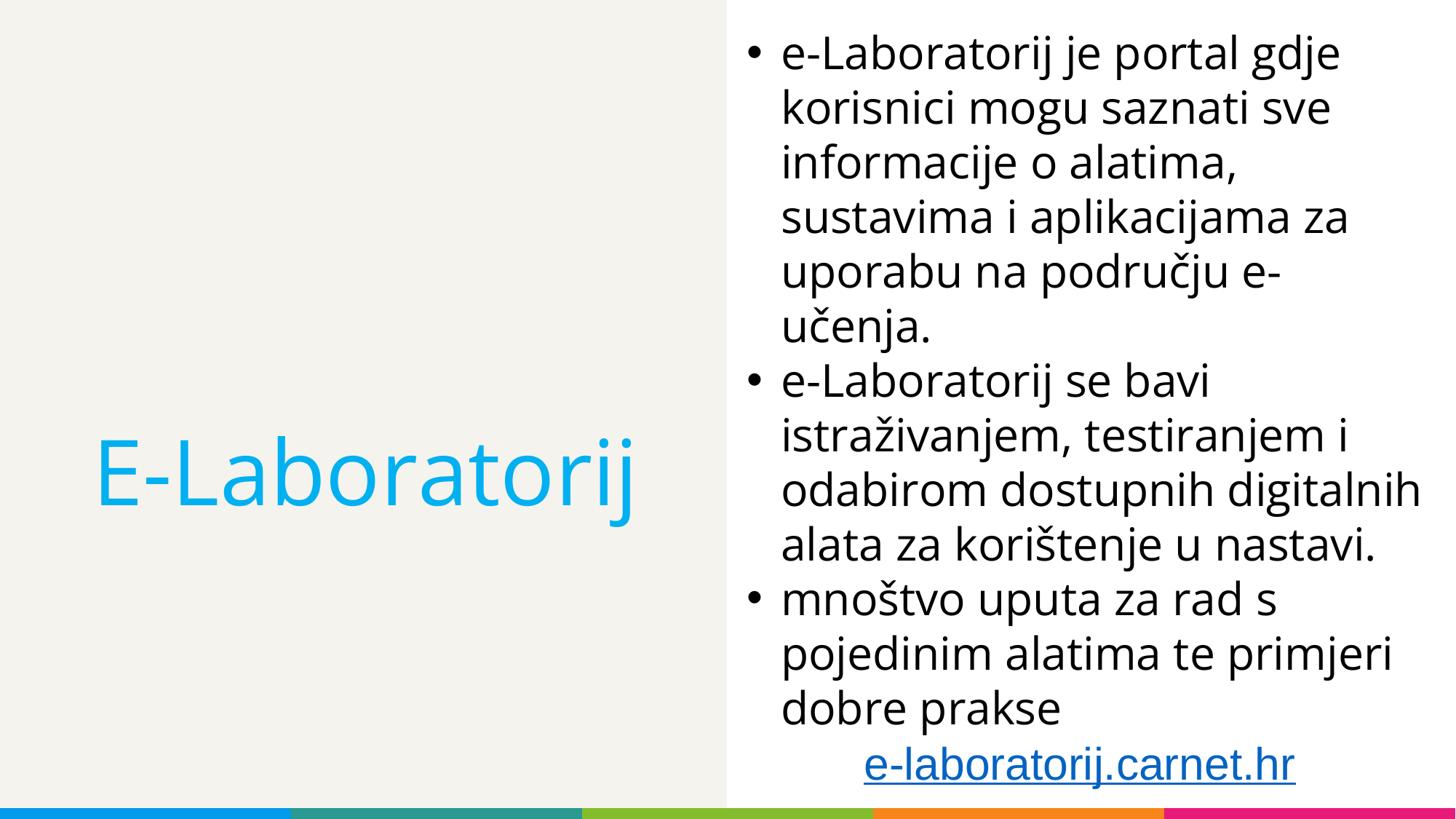

e-Laboratorij je portal gdje korisnici mogu saznati sve informacije o alatima, sustavima i aplikacijama za uporabu na području e-učenja.
e-Laboratorij se bavi istraživanjem, testiranjem i odabirom dostupnih digitalnih alata za korištenje u nastavi.
mnoštvo uputa za rad s pojedinim alatima te primjeri dobre prakse
# E-Laboratorij
e-laboratorij.carnet.hr